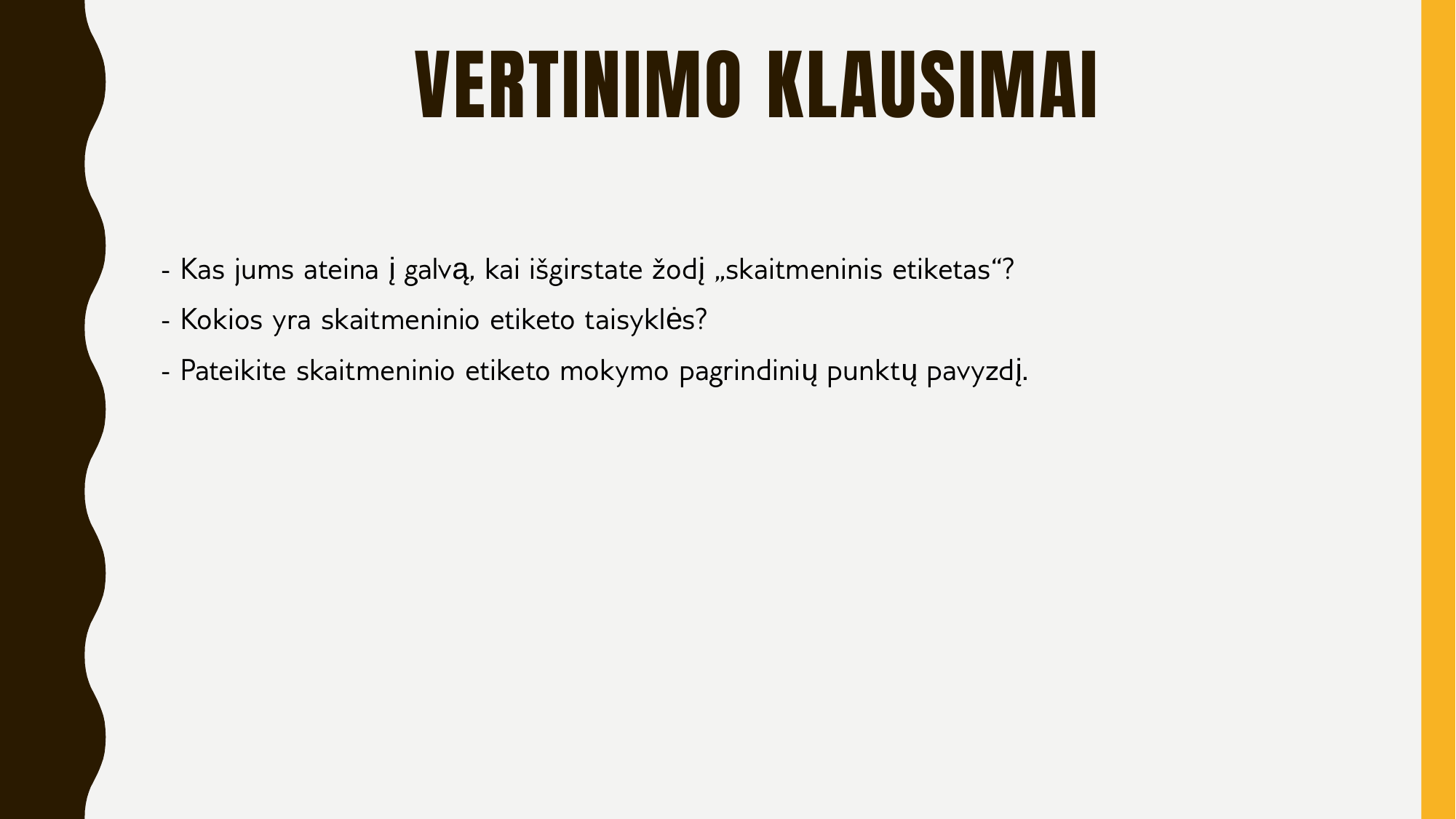

# VERTINIMO KLAUSIMAI

- Kas jums ateina į galvą, kai išgirstate žodį „skaitmeninis etiketas“?
- Kokios yra skaitmeninio etiketo taisyklės?
- Pateikite skaitmeninio etiketo mokymo pagrindinių punktų pavyzdį.